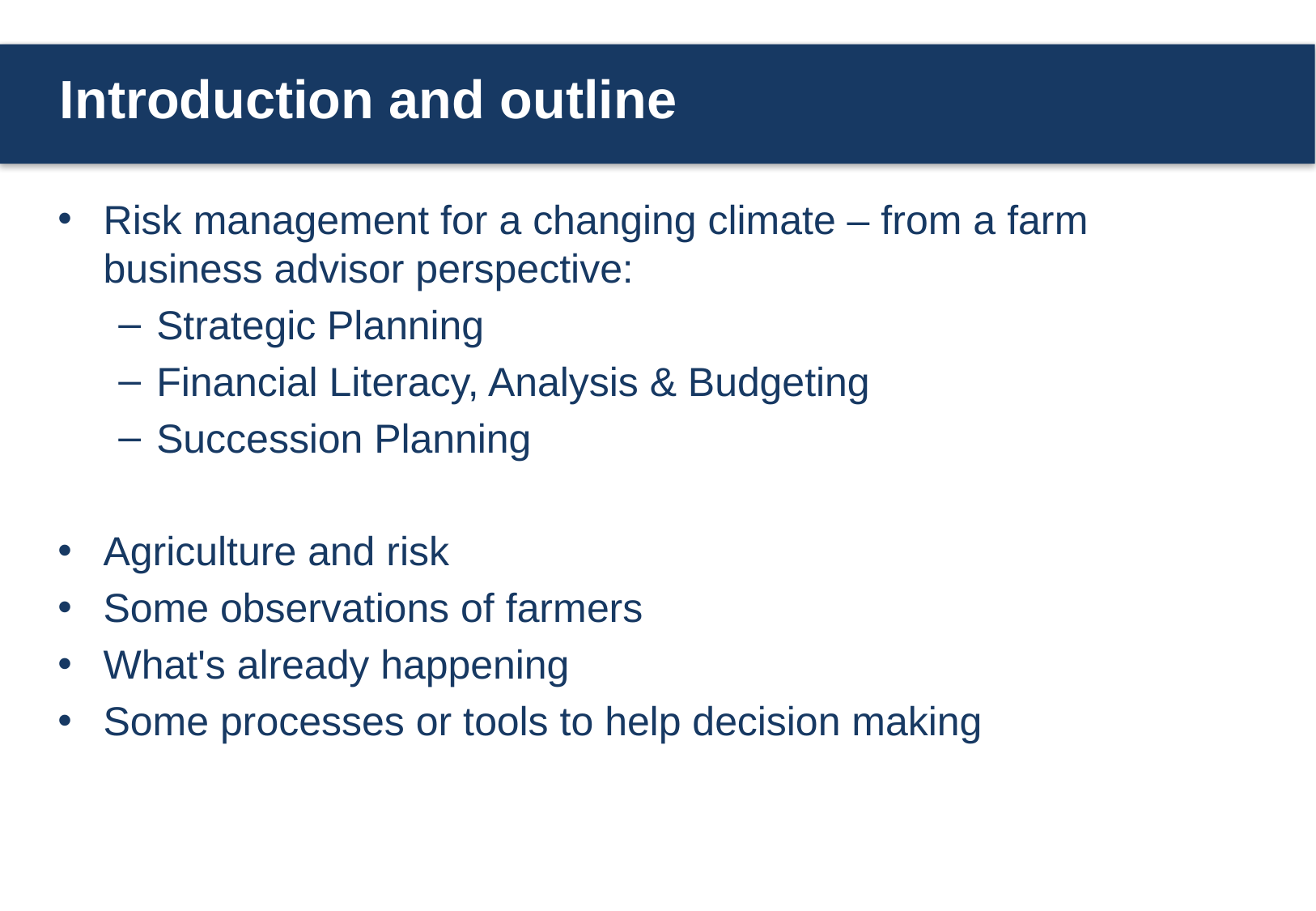

# Introduction and outline
Risk management for a changing climate – from a farm business advisor perspective:
Strategic Planning
Financial Literacy, Analysis & Budgeting
Succession Planning

Agriculture and risk
Some observations of farmers
What's already happening
Some processes or tools to help decision making